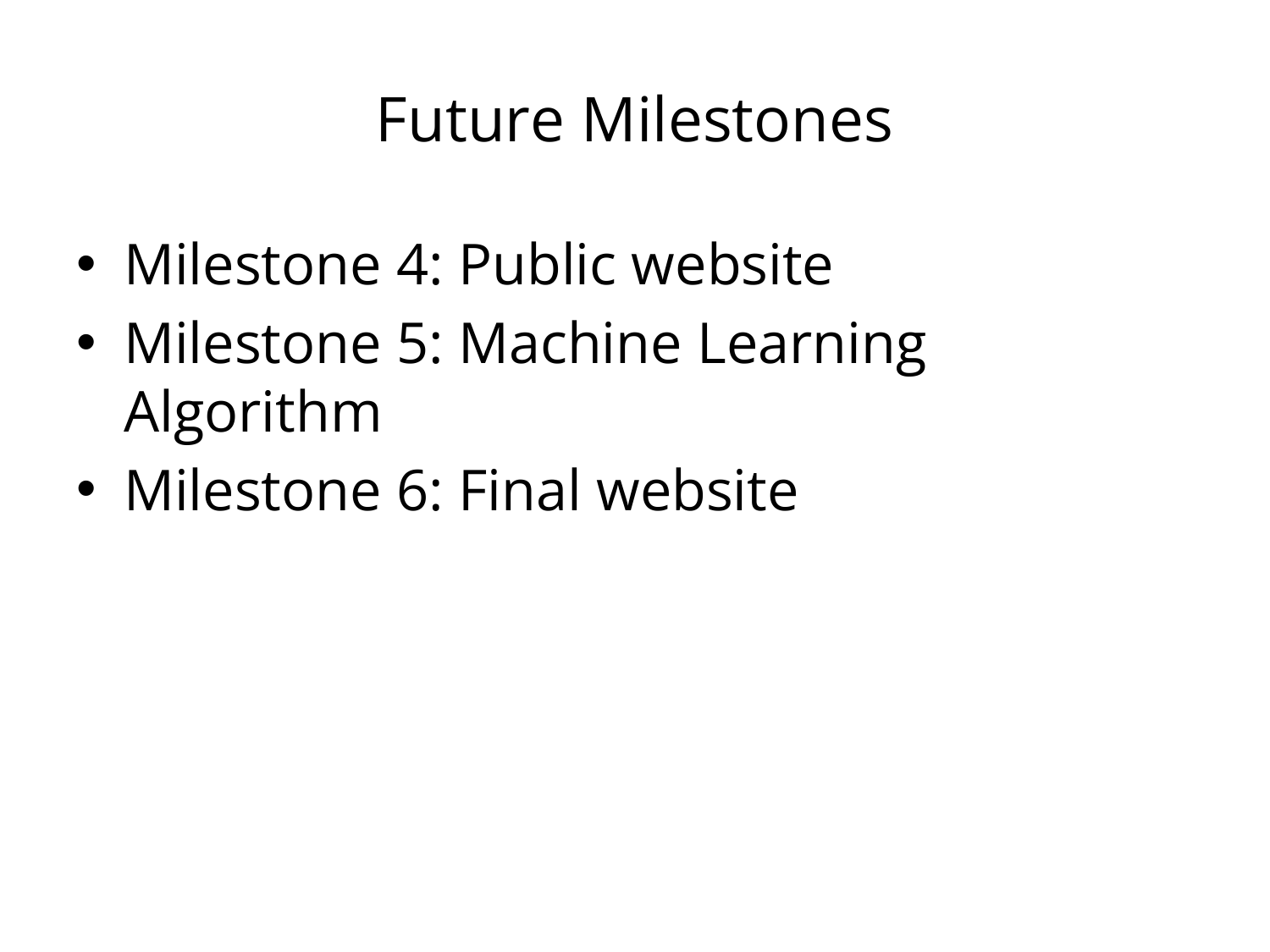

# Future Milestones
Milestone 4: Public website
Milestone 5: Machine Learning Algorithm
Milestone 6: Final website